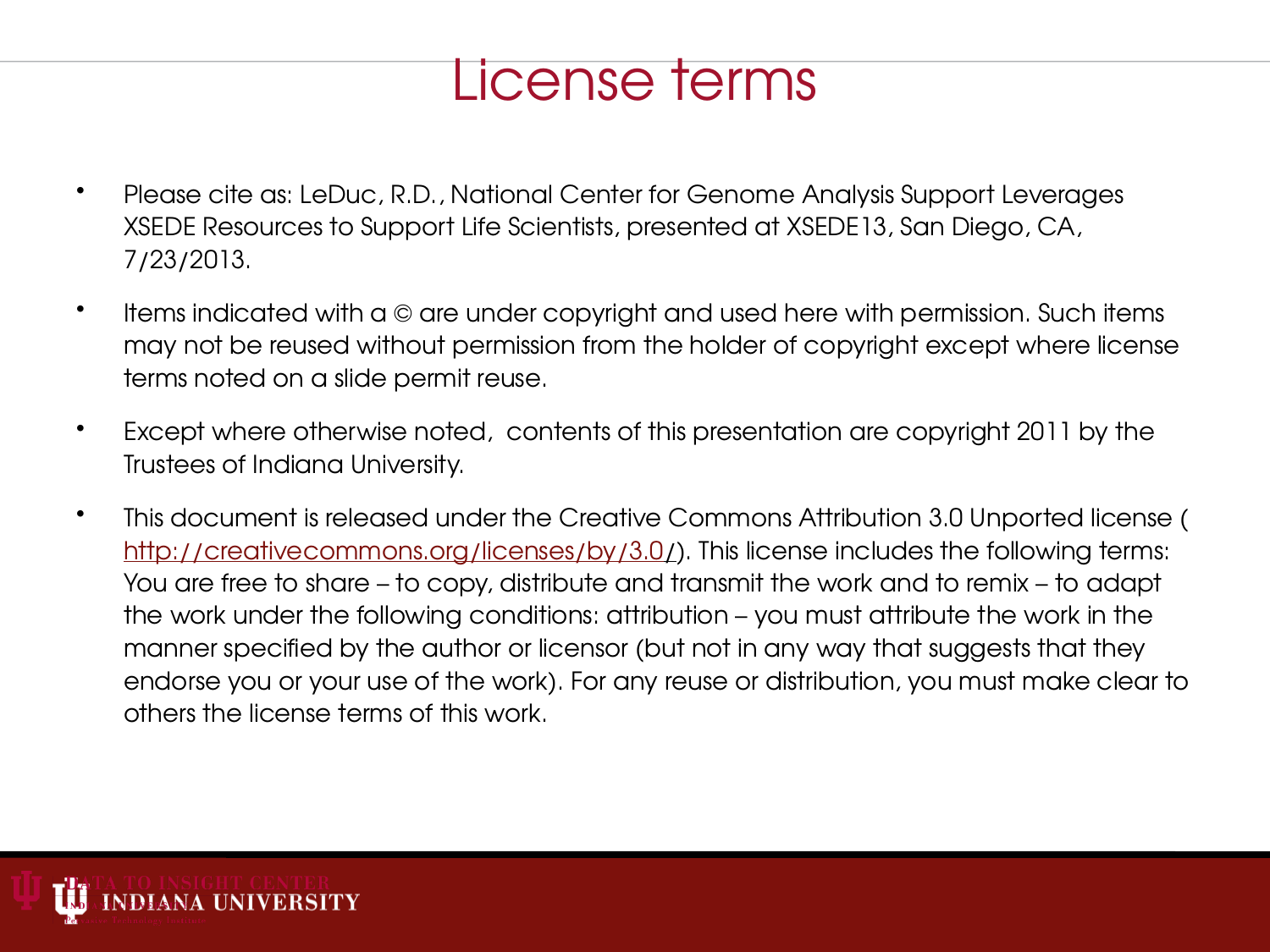

Please cite as: LeDuc, R.D., National Center for Genome Analysis Support Leverages XSEDE Resources to Support Life Scientists, presented at XSEDE13, San Diego, CA, 7/23/2013.
Items indicated with a © are under copyright and used here with permission. Such items may not be reused without permission from the holder of copyright except where license terms noted on a slide permit reuse.
Except where otherwise noted,  contents of this presentation are copyright 2011 by the Trustees of Indiana University.
This document is released under the Creative Commons Attribution 3.0 Unported license (http://creativecommons.org/licenses/by/3.0/). This license includes the following terms: You are free to share – to copy, distribute and transmit the work and to remix – to adapt the work under the following conditions: attribution – you must attribute the work in the manner specified by the author or licensor (but not in any way that suggests that they endorse you or your use of the work). For any reuse or distribution, you must make clear to others the license terms of this work.